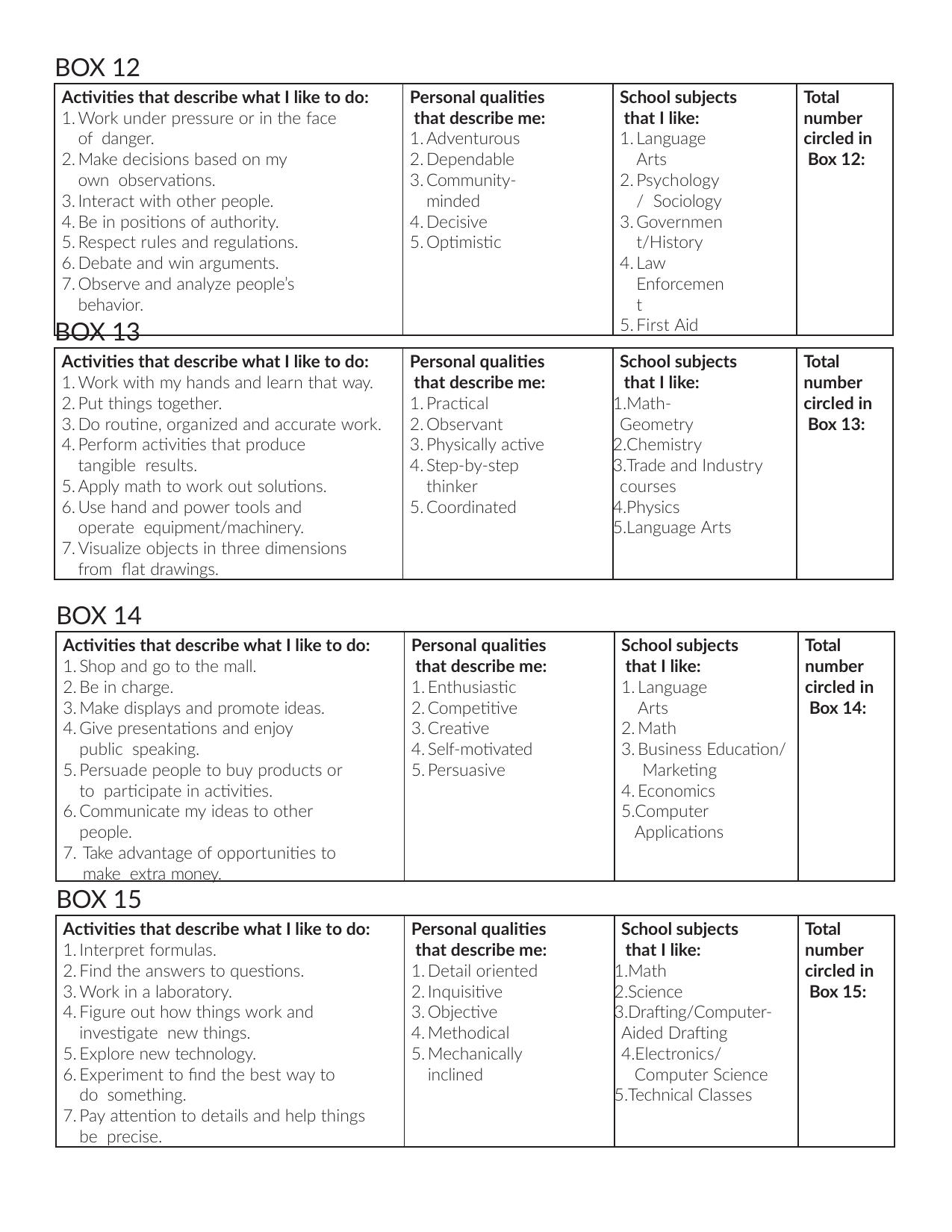

BOX 12
| Activities that describe what I like to do: Work under pressure or in the face of danger. Make decisions based on my own observations. Interact with other people. Be in positions of authority. Respect rules and regulations. Debate and win arguments. Observe and analyze people’s behavior. | Personal qualities that describe me: Adventurous Dependable Community-minded Decisive Optimistic | School subjects that I like: Language Arts Psychology/ Sociology Government/History Law Enforcement First Aid | Total number circled in Box 12: |
| --- | --- | --- | --- |
BOX 13
| Activities that describe what I like to do: Work with my hands and learn that way. Put things together. Do routine, organized and accurate work. Perform activities that produce tangible results. Apply math to work out solutions. Use hand and power tools and operate equipment/machinery. Visualize objects in three dimensions from flat drawings. | Personal qualities that describe me: Practical Observant Physically active Step-by-step thinker Coordinated | School subjects that I like: Math-Geometry Chemistry Trade and Industry courses Physics Language Arts | Total number circled in Box 13: |
| --- | --- | --- | --- |
BOX 14
| Activities that describe what I like to do: Shop and go to the mall. Be in charge. Make displays and promote ideas. Give presentations and enjoy public speaking. Persuade people to buy products or to participate in activities. Communicate my ideas to other people. Take advantage of opportunities to make extra money. | Personal qualities that describe me: Enthusiastic Competitive Creative Self-motivated Persuasive | School subjects that I like: Language Arts Math Business Education/ Marketing Economics Computer Applications | Total number circled in Box 14: |
| --- | --- | --- | --- |
BOX 15
| Activities that describe what I like to do: Interpret formulas. Find the answers to questions. Work in a laboratory. Figure out how things work and investigate new things. Explore new technology. Experiment to find the best way to do something. Pay attention to details and help things be precise. | Personal qualities that describe me: Detail oriented Inquisitive Objective Methodical Mechanically inclined | School subjects that I like: Math Science Drafting/Computer- Aided Drafting Electronics/ Computer Science Technical Classes | Total number circled in Box 15: |
| --- | --- | --- | --- |